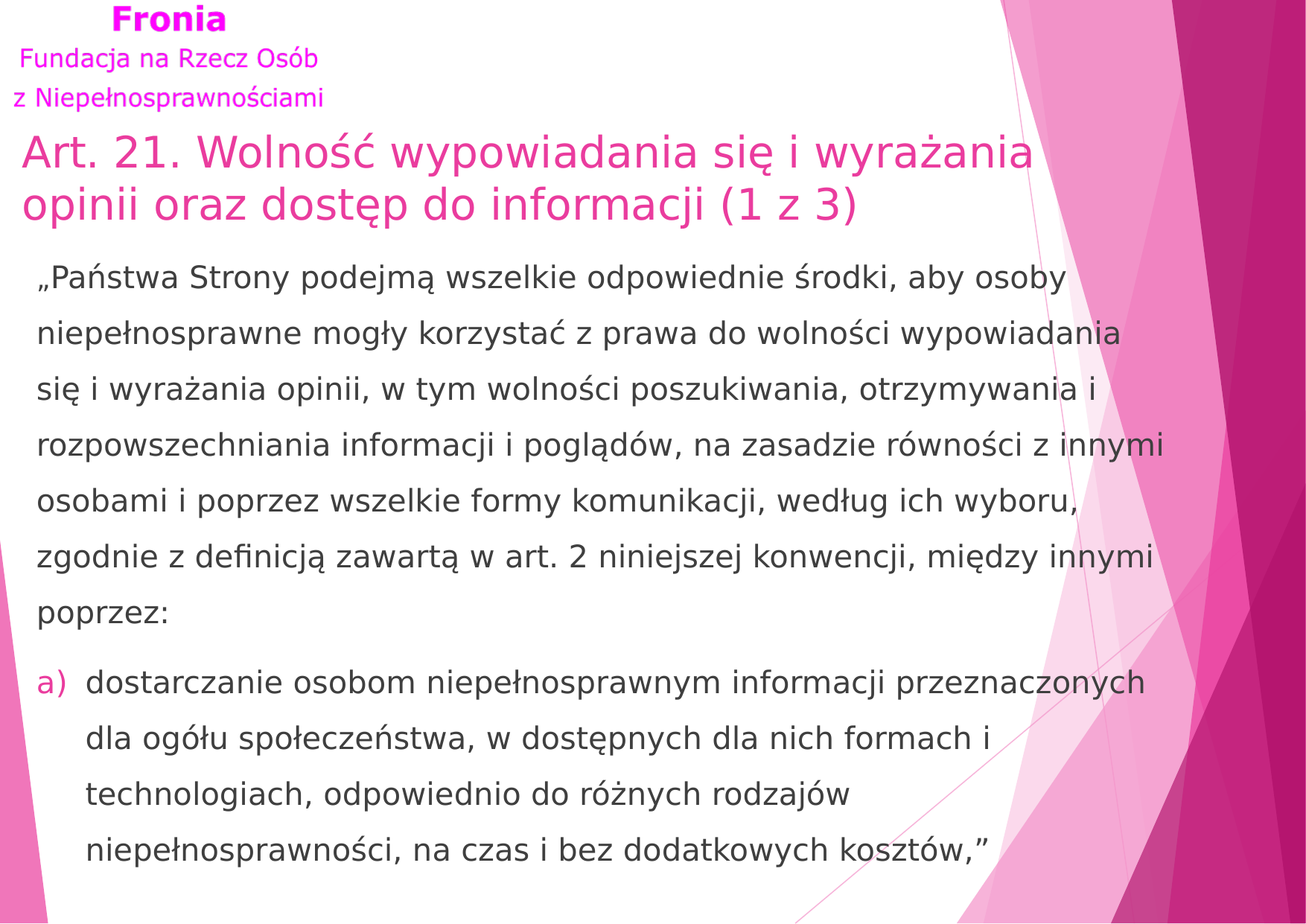

# Art. 21. Wolność wypowiadania się i wyrażania opinii oraz dostęp do informacji (1 z 3)
„Państwa Strony podejmą wszelkie odpowiednie środki, aby osoby niepełnosprawne mogły korzystać z prawa do wolności wypowiadania się i wyrażania opinii, w tym wolności poszukiwania, otrzymywania i rozpowszechniania informacji i poglądów, na zasadzie równości z innymi osobami i poprzez wszelkie formy komunikacji, według ich wyboru, zgodnie z definicją zawartą w art. 2 niniejszej konwencji, między innymi poprzez:
dostarczanie osobom niepełnosprawnym informacji przeznaczonych dla ogółu społeczeństwa, w dostępnych dla nich formach i technologiach, odpowiednio do różnych rodzajów niepełnosprawności, na czas i bez dodatkowych kosztów,”